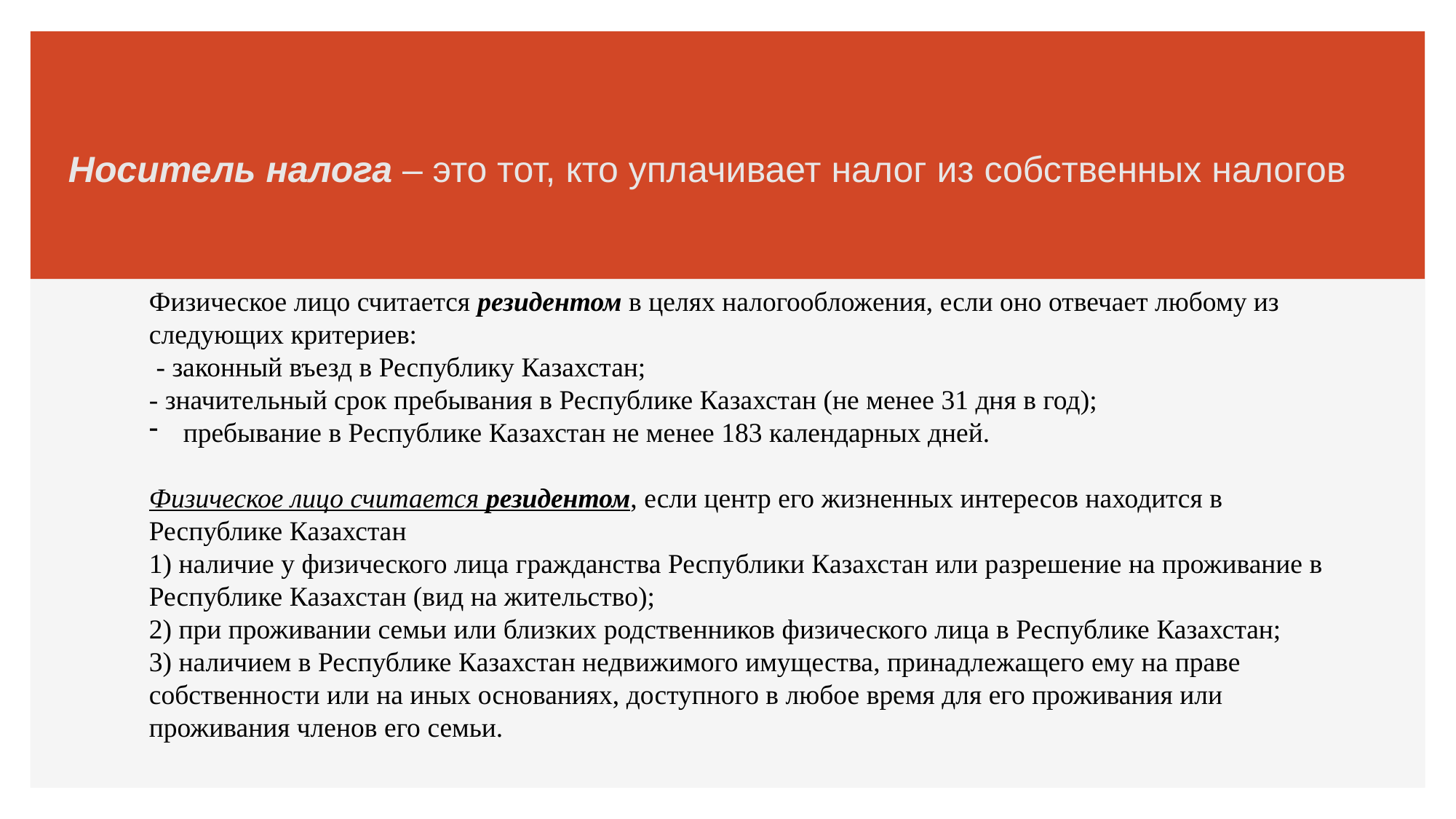

Носитель налога – это тот, кто уплачивает налог из собственных налогов
Физическое лицо считается резидентом в целях налогообложения, если оно отвечает любому из следующих критериев:
 - законный въезд в Республику Казахстан;
- значительный срок пребывания в Республике Казахстан (не менее 31 дня в год);
пребывание в Республике Казахстан не менее 183 календарных дней.

Физическое лицо считается резидентом, если центр его жизненных интересов находится в Республике Казахстан
1) наличие у физического лица гражданства Республики Казахстан или разрешение на проживание в Республике Казахстан (вид на жительство);
2) при проживании семьи или близких родственников физического лица в Республике Казахстан;
3) наличием в Республике Казахстан недвижимого имущества, принадлежащего ему на праве собственности или на иных основаниях, доступного в любое время для его проживания или проживания членов его семьи.